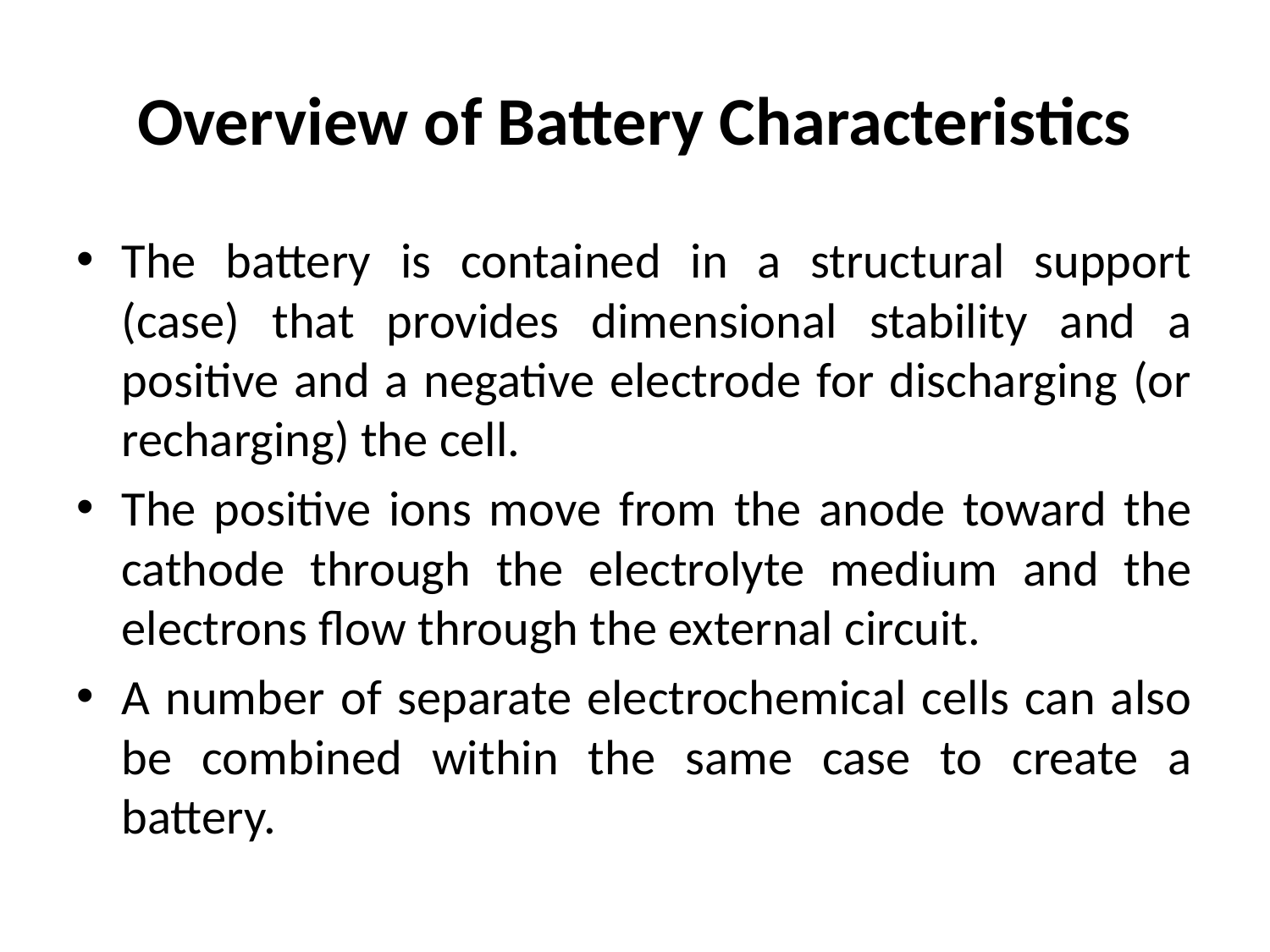

# Overview of Battery Characteristics
The battery is contained in a structural support (case) that provides dimensional stability and a positive and a negative electrode for discharging (or recharging) the cell.
The positive ions move from the anode toward the cathode through the electrolyte medium and the electrons flow through the external circuit.
A number of separate electrochemical cells can also be combined within the same case to create a battery.